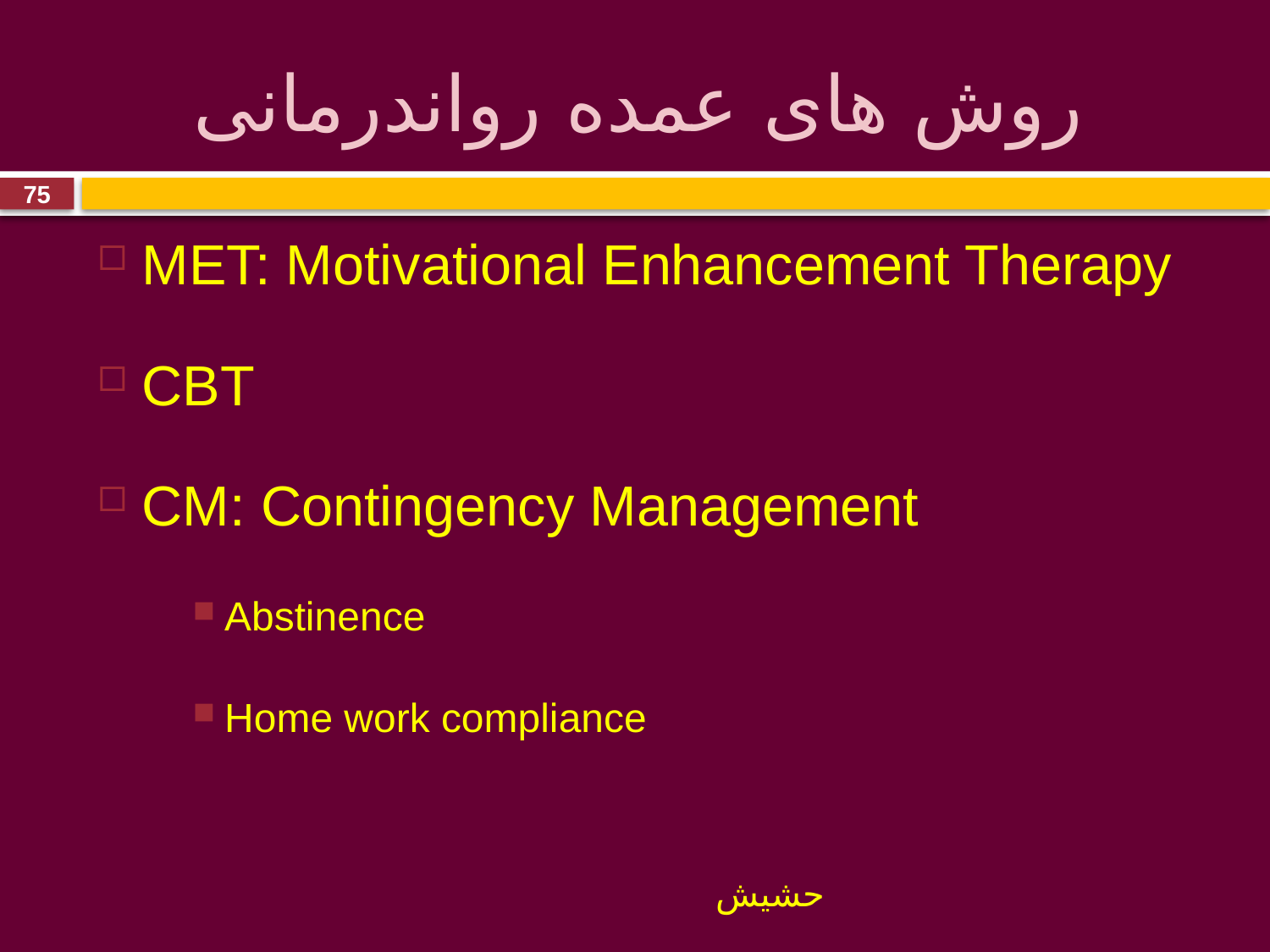

# روش های عمده رواندرمانی
75
MET: Motivational Enhancement Therapy
CBT
CM: Contingency Management
Abstinence
Home work compliance
حشیش